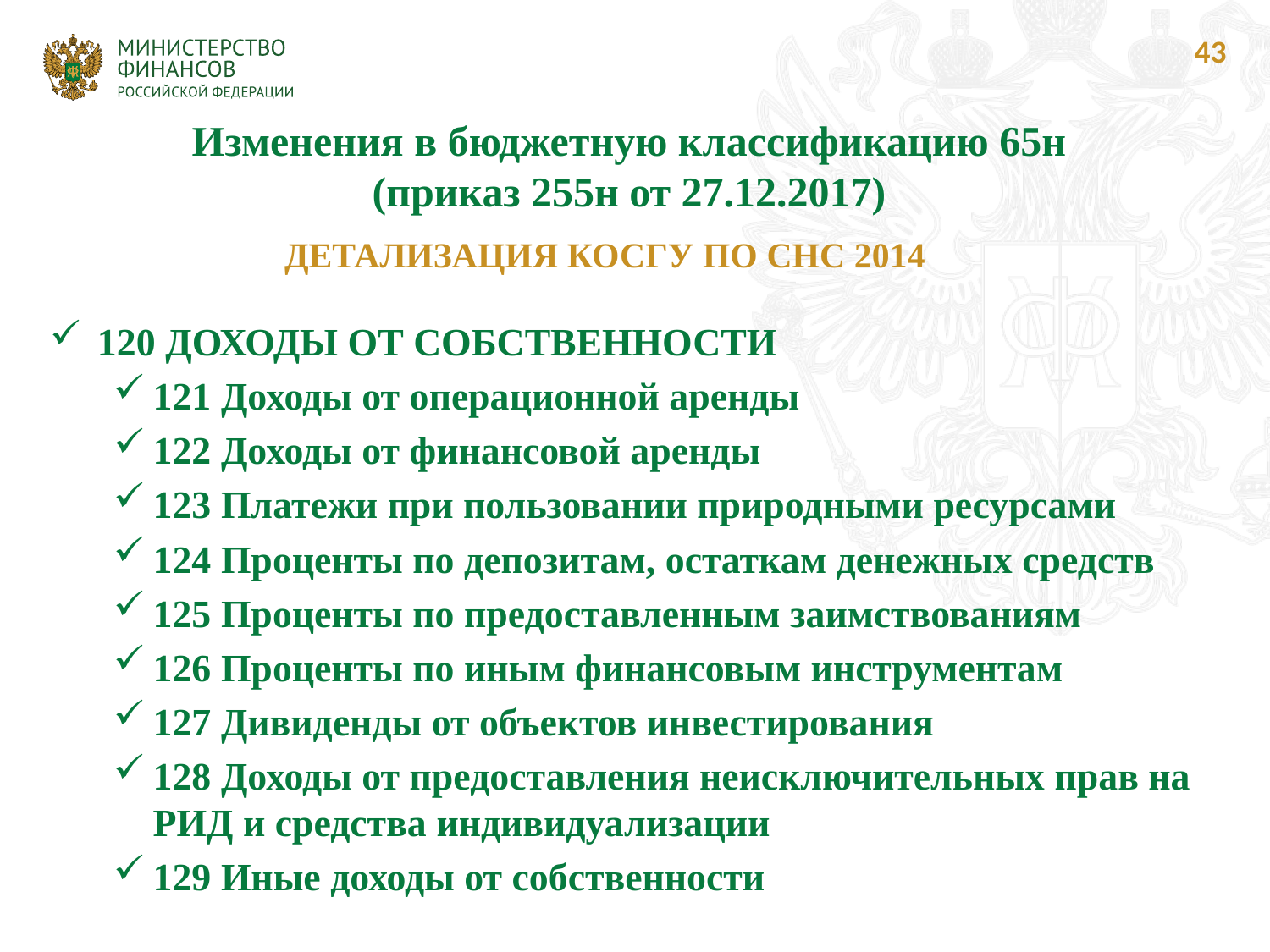

43
Изменения в бюджетную классификацию 65н
(приказ 255н от 27.12.2017)
# ДЕТАЛИЗАЦИЯ КОСГУ ПО СНС 2014
120 ДОХОДЫ ОТ СОБСТВЕННОСТИ
121 Доходы от операционной аренды
122 Доходы от финансовой аренды
123 Платежи при пользовании природными ресурсами
124 Проценты по депозитам, остаткам денежных средств
125 Проценты по предоставленным заимствованиям
126 Проценты по иным финансовым инструментам
127 Дивиденды от объектов инвестирования
128 Доходы от предоставления неисключительных прав на РИД и средства индивидуализации
129 Иные доходы от собственности